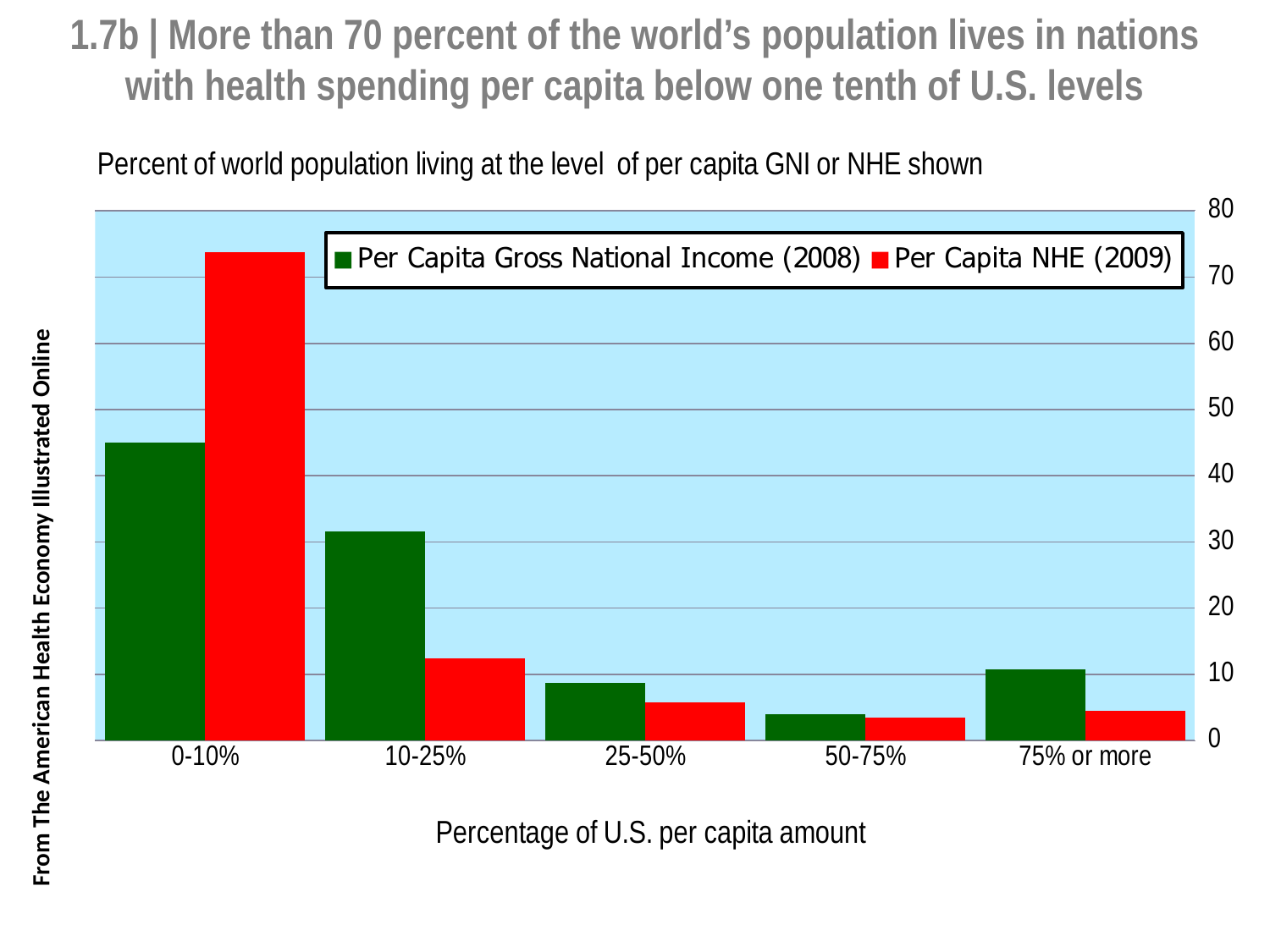

# 1.7b | More than 70 percent of the world’s population lives in nations with health spending per capita below one tenth of U.S. levels

### Chart:

| Category | Per Capita Gross National Income (2008) | Per Capita NHE (2009) |
|---|---|---|
| 0-10% | 44.97761814041122 | 73.74167214572432 |
| 10-25% | 31.587970864038827 | 12.437815872062624 |
| 25-50% | 8.705992461892105 | 5.8217450576232785 |
| 50-75% | 4.007292010105856 | 3.476440653606585 |
| 75% or more | 10.721126523551936 | 4.522326270983152 |
From The American Health Economy Illustrated Online